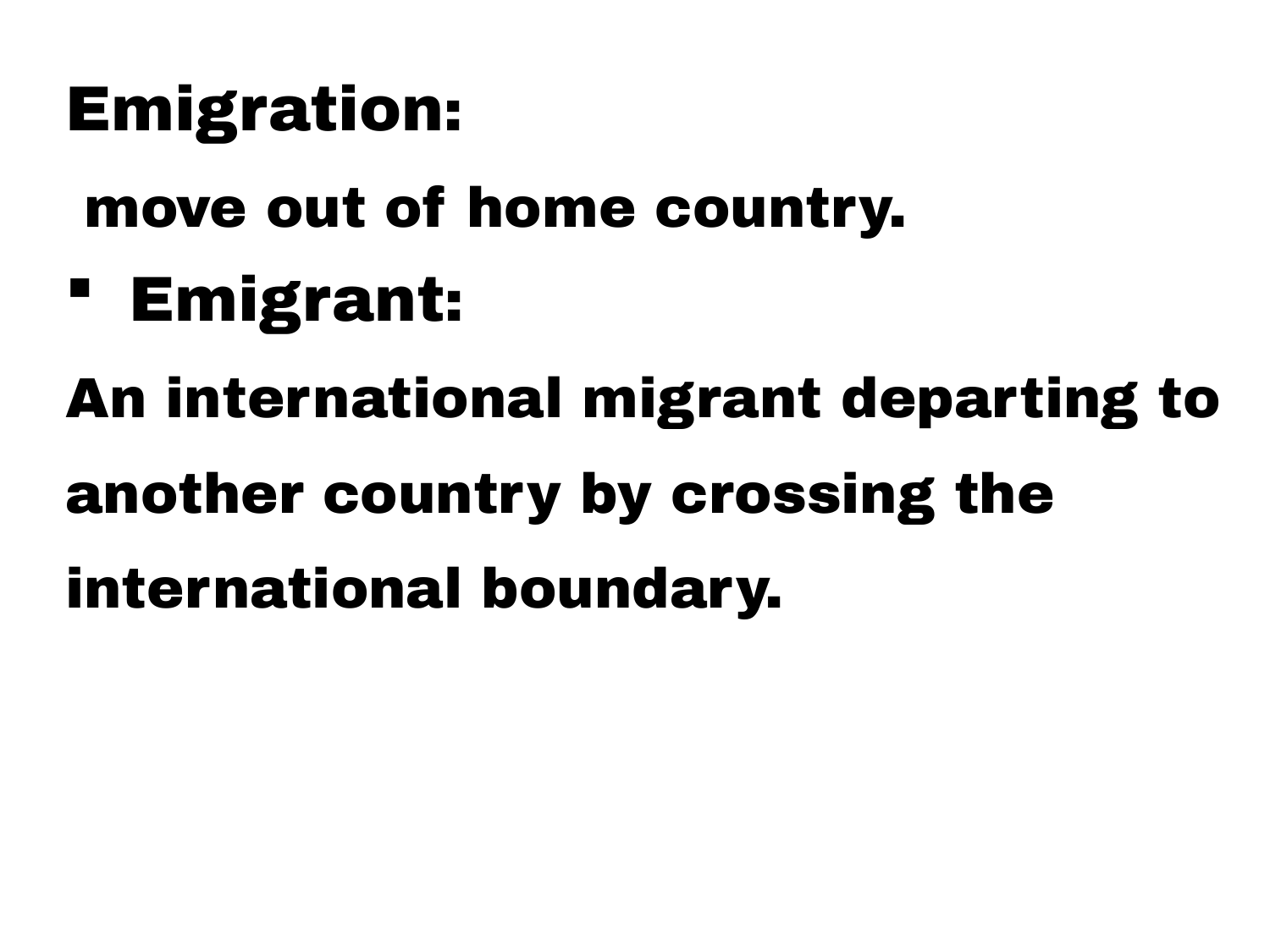

Emigration:
 move out of home country.
Emigrant:
An international migrant departing to another country by crossing the international boundary.